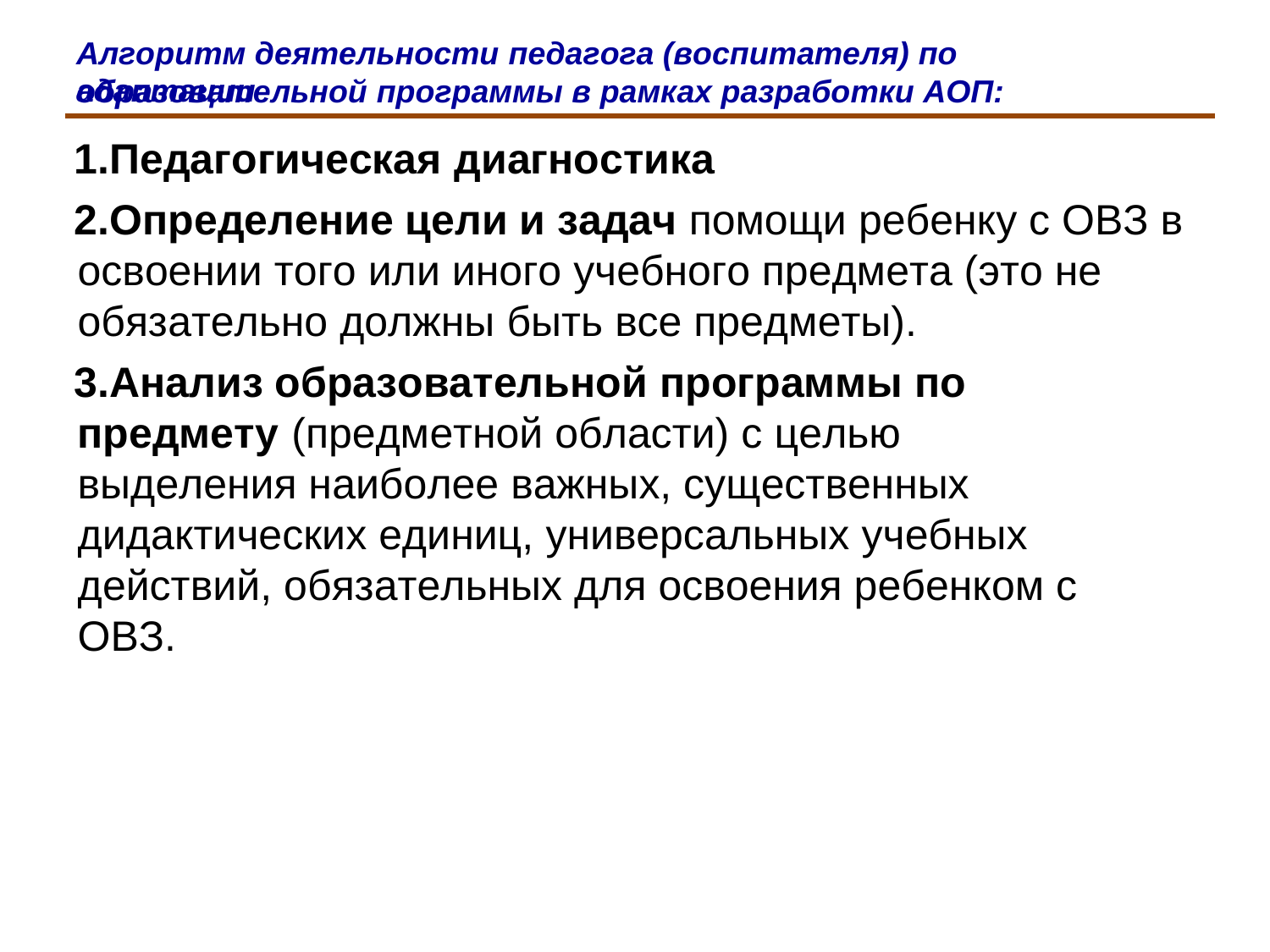

Алгоритм деятельности педагога (воспитателя) по адаптации
образовательной программы в рамках разработки АОП:
Педагогическая диагностика
Определение цели и задач помощи ребенку с ОВЗ в освоении того или иного учебного предмета (это не обязательно должны быть все предметы).
Анализ образовательной программы по предмету (предметной области) с целью выделения наиболее важных, существенных дидактических единиц, универсальных учебных действий, обязательных для освоения ребенком с ОВЗ.